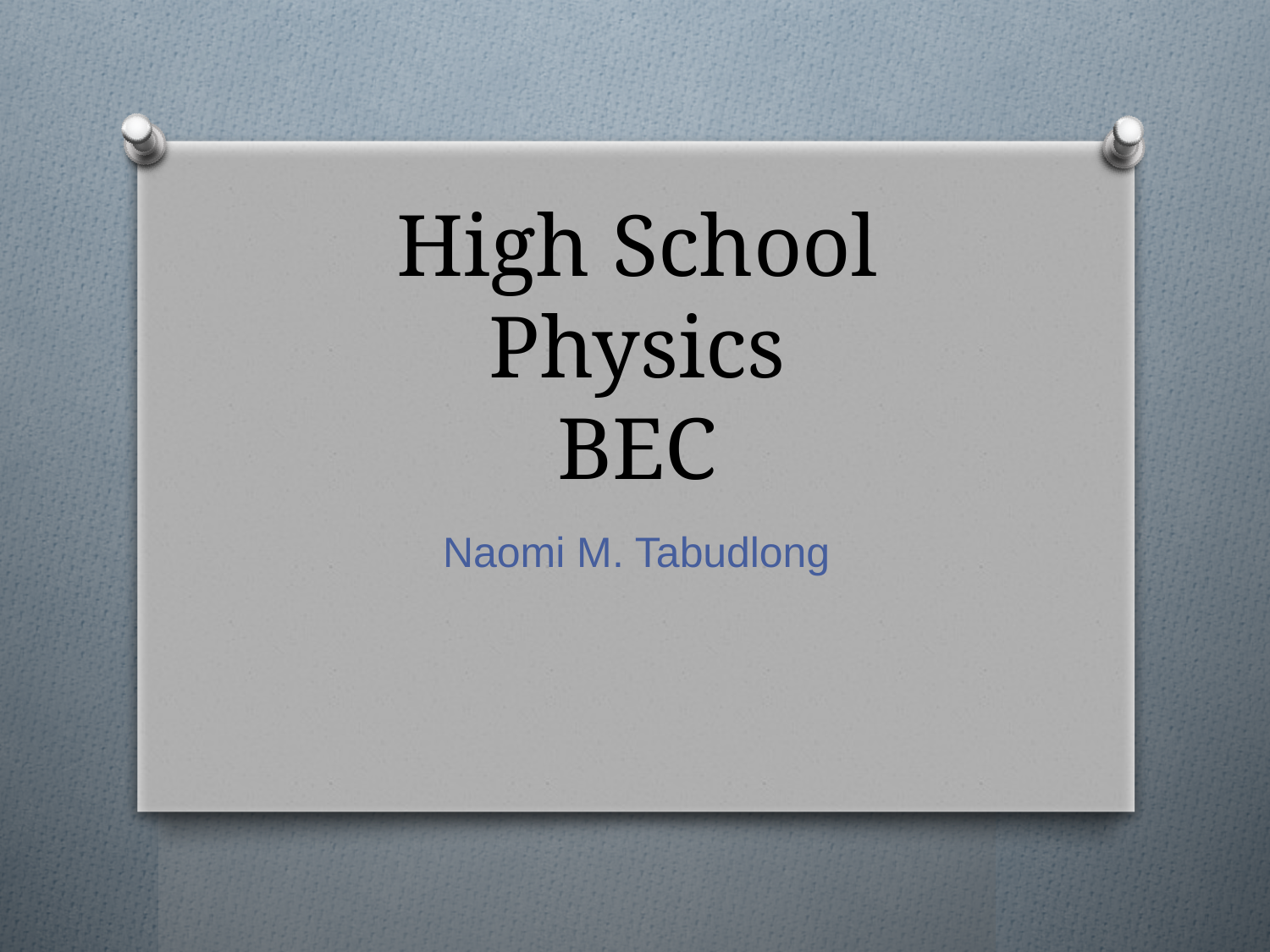

# High School Physics BEC
Naomi M. Tabudlong